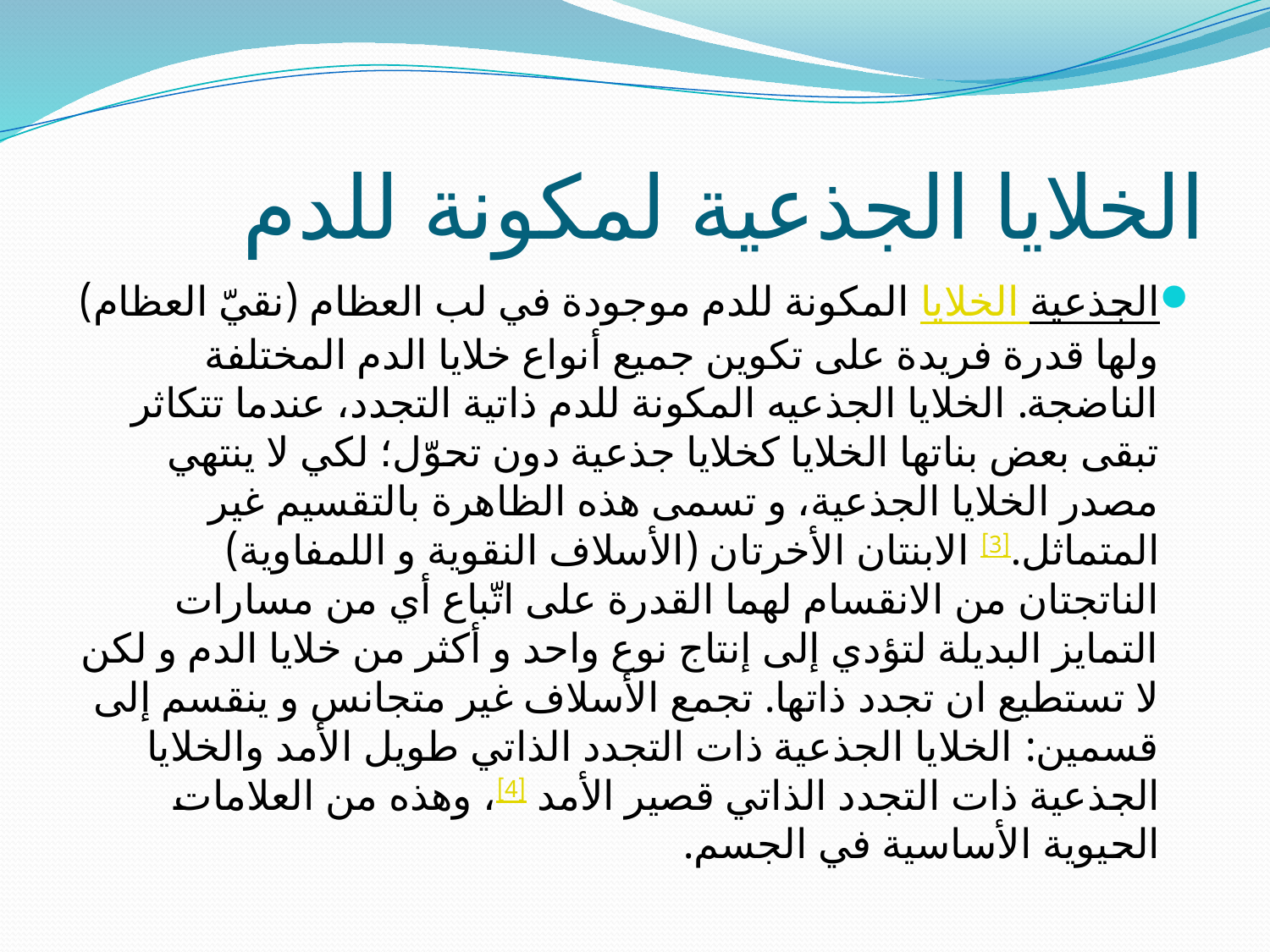

# الخلايا الجذعية لمكونة للدم
الخلايا الجذعية المكونة للدم موجودة في لب العظام (نقيّ العظام) ولها قدرة فريدة على تكوين جميع أنواع خلايا الدم المختلفة الناضجة. الخلايا الجذعيه المكونة للدم ذاتية التجدد، عندما تتكاثر تبقى بعض بناتها الخلايا كخلايا جذعية دون تحوّل؛ لكي لا ينتهي مصدر الخلايا الجذعية، و تسمى هذه الظاهرة بالتقسيم غير المتماثل.[3] الابنتان الأخرتان (الأسلاف النقوية و اللمفاوية) الناتجتان من الانقسام لهما القدرة على اتّباع أي من مسارات التمايز البديلة لتؤدي إلى إنتاج نوع واحد و أكثر من خلايا الدم و لكن لا تستطيع ان تجدد ذاتها. تجمع الأسلاف غير متجانس و ينقسم إلى قسمين: الخلايا الجذعية ذات التجدد الذاتي طويل الأمد والخلايا الجذعية ذات التجدد الذاتي قصير الأمد [4]، وهذه من العلامات الحيوية الأساسية في الجسم.